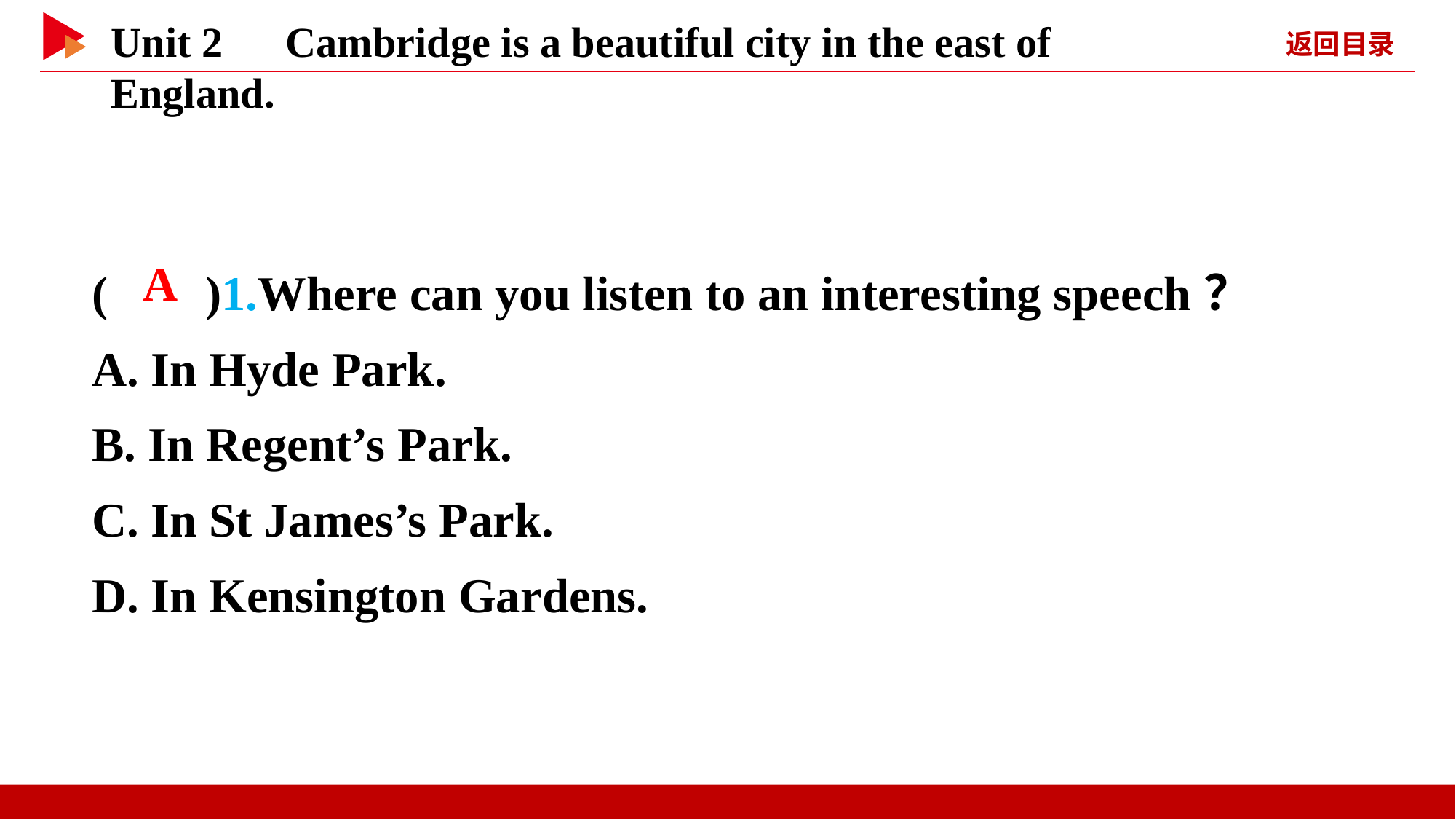

(        )1.Where can you listen to an interesting speech？
A. In Hyde Park.
B. In Regent’s Park.
C. In St James’s Park.
D. In Kensington Gardens.
   A